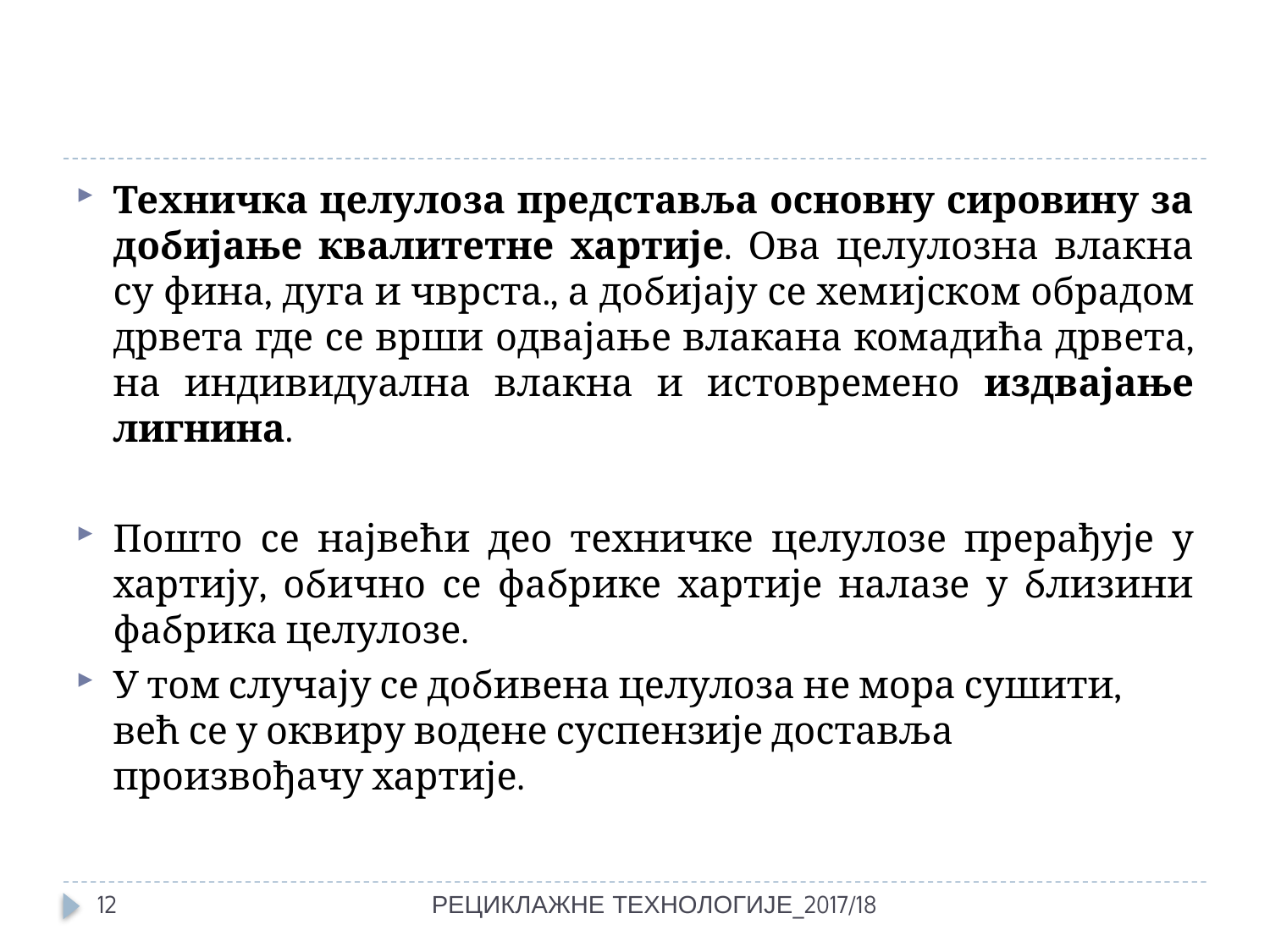

#
Техничка целулоза представља основну сировину за добијање квалитетне хартије. Ова целулозна влакна су фина, дуга и чврста., а добијају се хемијском обрадом дрвета где се врши одвајање влакана комадића дрвета, на индивидуална влакна и истовремено издвајање лигнина.

Пошто се највећи део техничке целулозе прерађује у хартију, обично се фабрике хартије налазе у близини фабрика целулозе.
У том случају се добивена целулоза не мора сушити, већ се у оквиру водене суспензије доставља произвођачу хартије.
12
РЕЦИКЛАЖНЕ ТЕХНОЛОГИЈЕ_2017/18